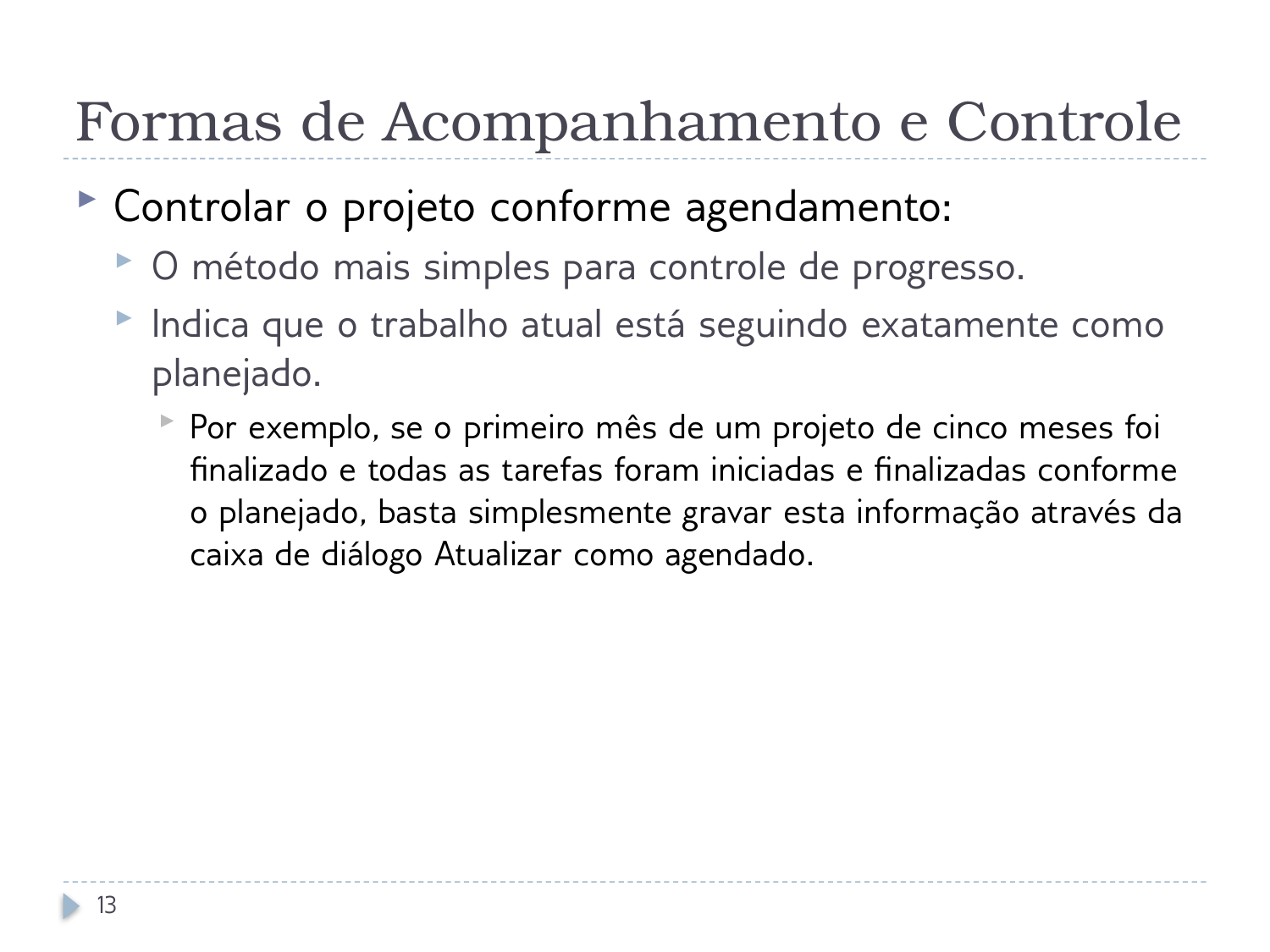

# Formas de Acompanhamento e Controle
Controlar o projeto conforme agendamento:
O método mais simples para controle de progresso.
Indica que o trabalho atual está seguindo exatamente como planejado.
Por exemplo, se o primeiro mês de um projeto de cinco meses foi finalizado e todas as tarefas foram iniciadas e finalizadas conforme o planejado, basta simplesmente gravar esta informação através da caixa de diálogo Atualizar como agendado.

13